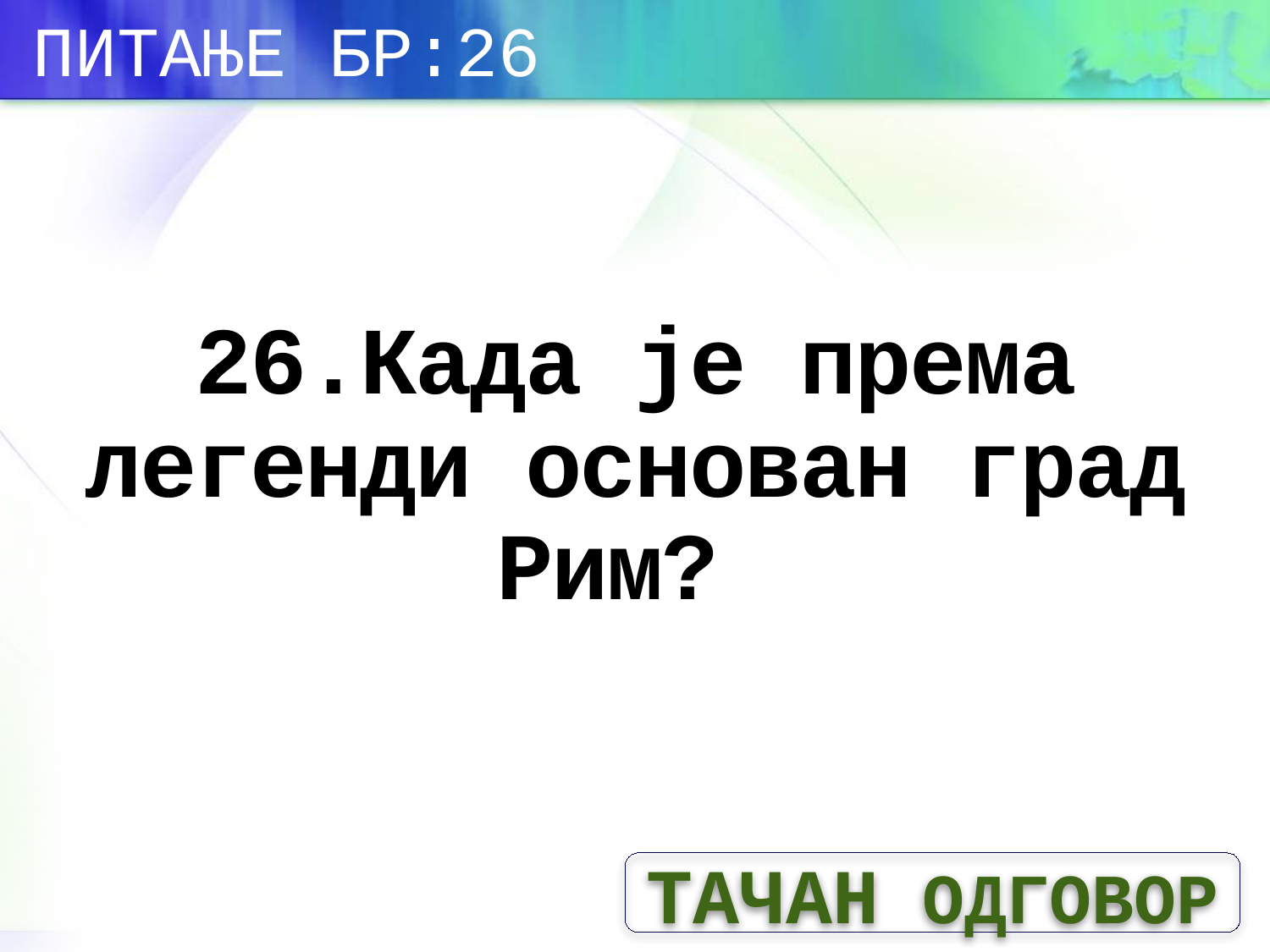

ПИТАЊЕ БР:26
# 26.Када је према легенди основан град Рим?
ТАЧАН ОДГОВОР